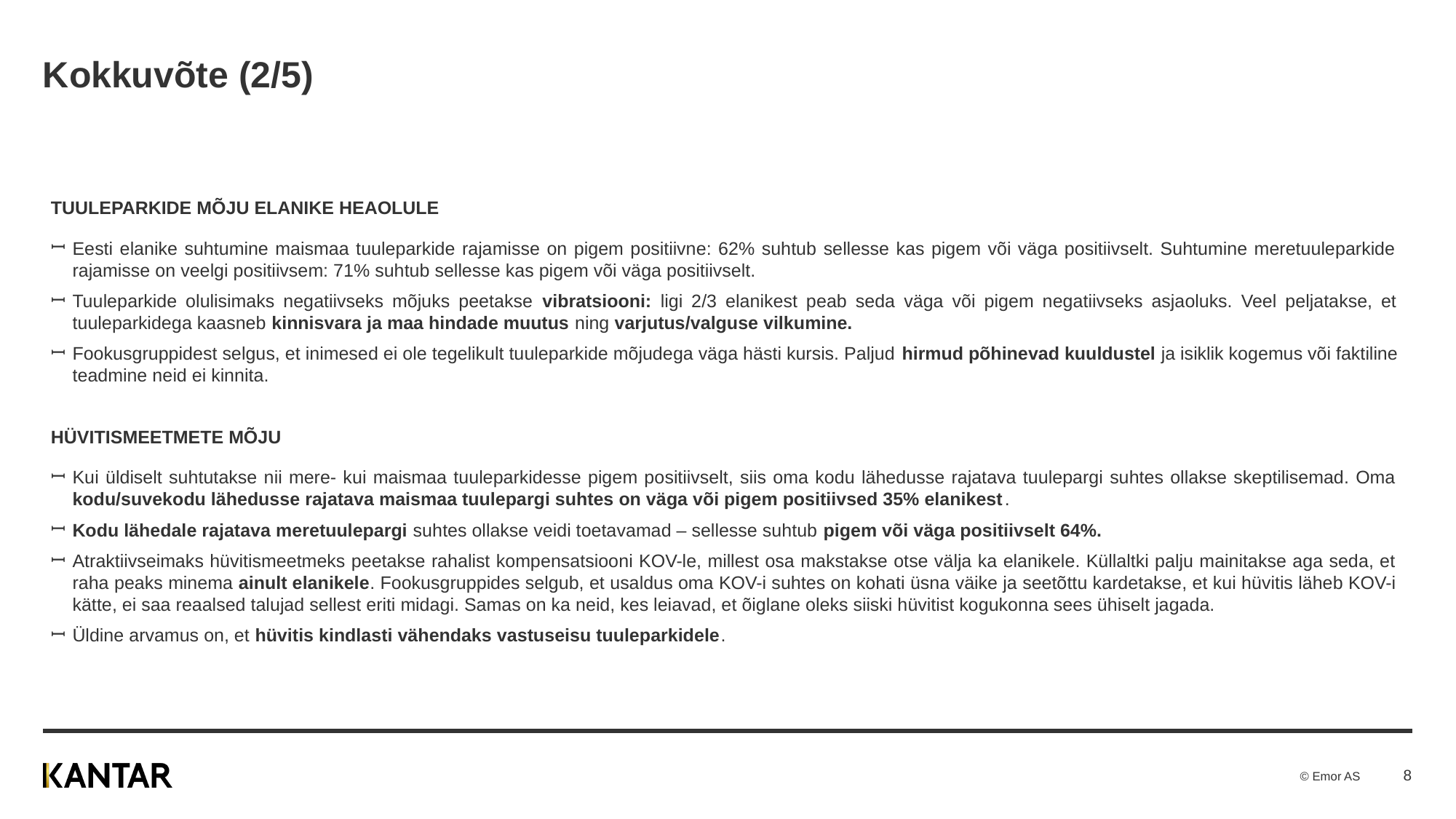

# Kokkuvõte (2/5)
TUULEPARKIDE MÕJU ELANIKE HEAOLULE
Eesti elanike suhtumine maismaa tuuleparkide rajamisse on pigem positiivne: 62% suhtub sellesse kas pigem või väga positiivselt. Suhtumine meretuuleparkide rajamisse on veelgi positiivsem: 71% suhtub sellesse kas pigem või väga positiivselt.
Tuuleparkide olulisimaks negatiivseks mõjuks peetakse vibratsiooni: ligi 2/3 elanikest peab seda väga või pigem negatiivseks asjaoluks. Veel peljatakse, et tuuleparkidega kaasneb kinnisvara ja maa hindade muutus ning varjutus/valguse vilkumine.
Fookusgruppidest selgus, et inimesed ei ole tegelikult tuuleparkide mõjudega väga hästi kursis. Paljud hirmud põhinevad kuuldustel ja isiklik kogemus või faktiline teadmine neid ei kinnita.

Hüvitismeetmete mõju
Kui üldiselt suhtutakse nii mere- kui maismaa tuuleparkidesse pigem positiivselt, siis oma kodu lähedusse rajatava tuulepargi suhtes ollakse skeptilisemad. Oma kodu/suvekodu lähedusse rajatava maismaa tuulepargi suhtes on väga või pigem positiivsed 35% elanikest.
Kodu lähedale rajatava meretuulepargi suhtes ollakse veidi toetavamad – sellesse suhtub pigem või väga positiivselt 64%.
Atraktiivseimaks hüvitismeetmeks peetakse rahalist kompensatsiooni KOV-le, millest osa makstakse otse välja ka elanikele. Küllaltki palju mainitakse aga seda, et raha peaks minema ainult elanikele. Fookusgruppides selgub, et usaldus oma KOV-i suhtes on kohati üsna väike ja seetõttu kardetakse, et kui hüvitis läheb KOV-i kätte, ei saa reaalsed talujad sellest eriti midagi. Samas on ka neid, kes leiavad, et õiglane oleks siiski hüvitist kogukonna sees ühiselt jagada.
Üldine arvamus on, et hüvitis kindlasti vähendaks vastuseisu tuuleparkidele.

8